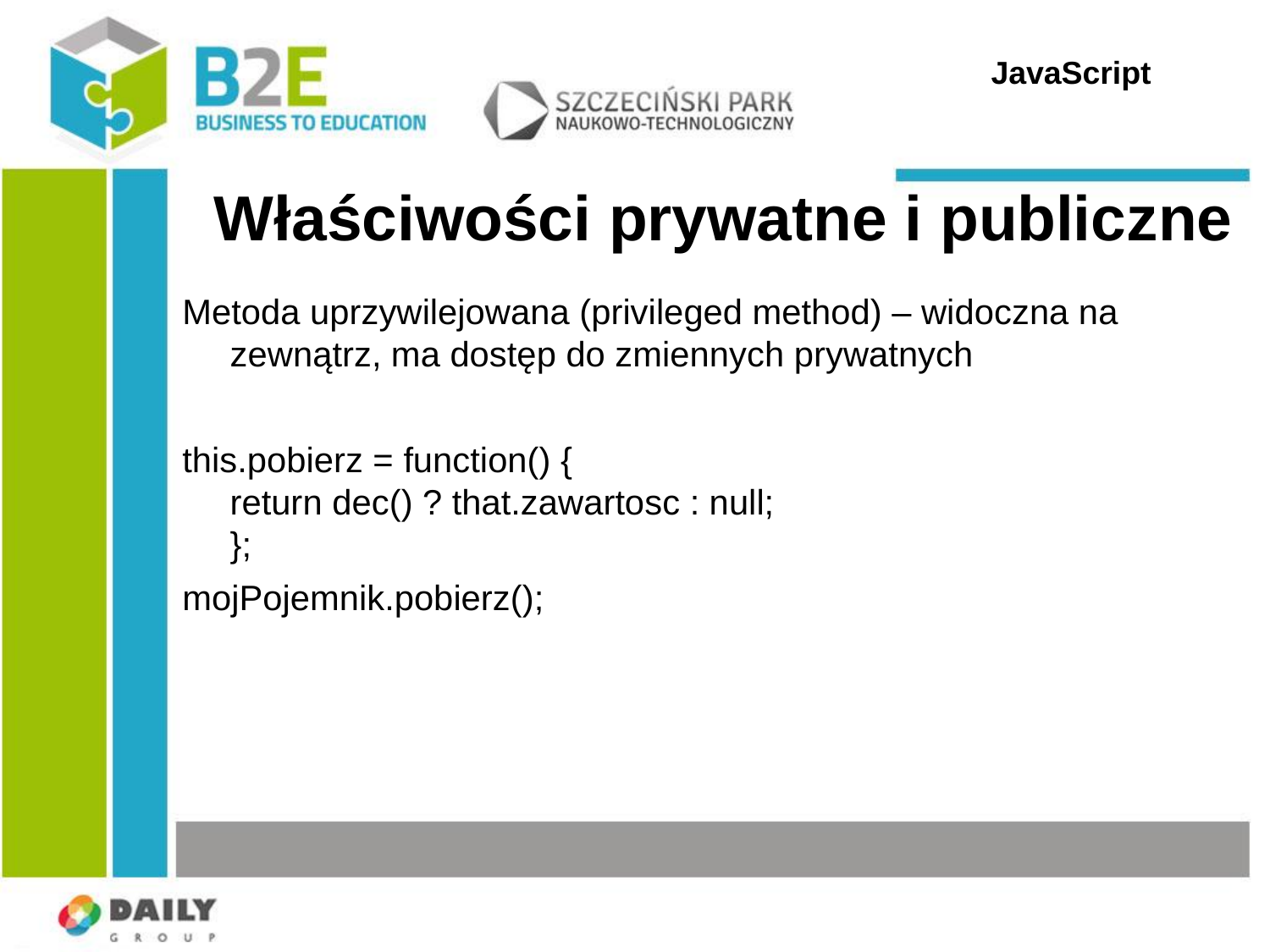

JavaScript
Właściwości prywatne i publiczne
Metoda uprzywilejowana (privileged method) – widoczna na zewnątrz, ma dostęp do zmiennych prywatnych

this.pobierz = function() {
return dec() ? that.zawartosc : null;
};
mojPojemnik.pobierz();